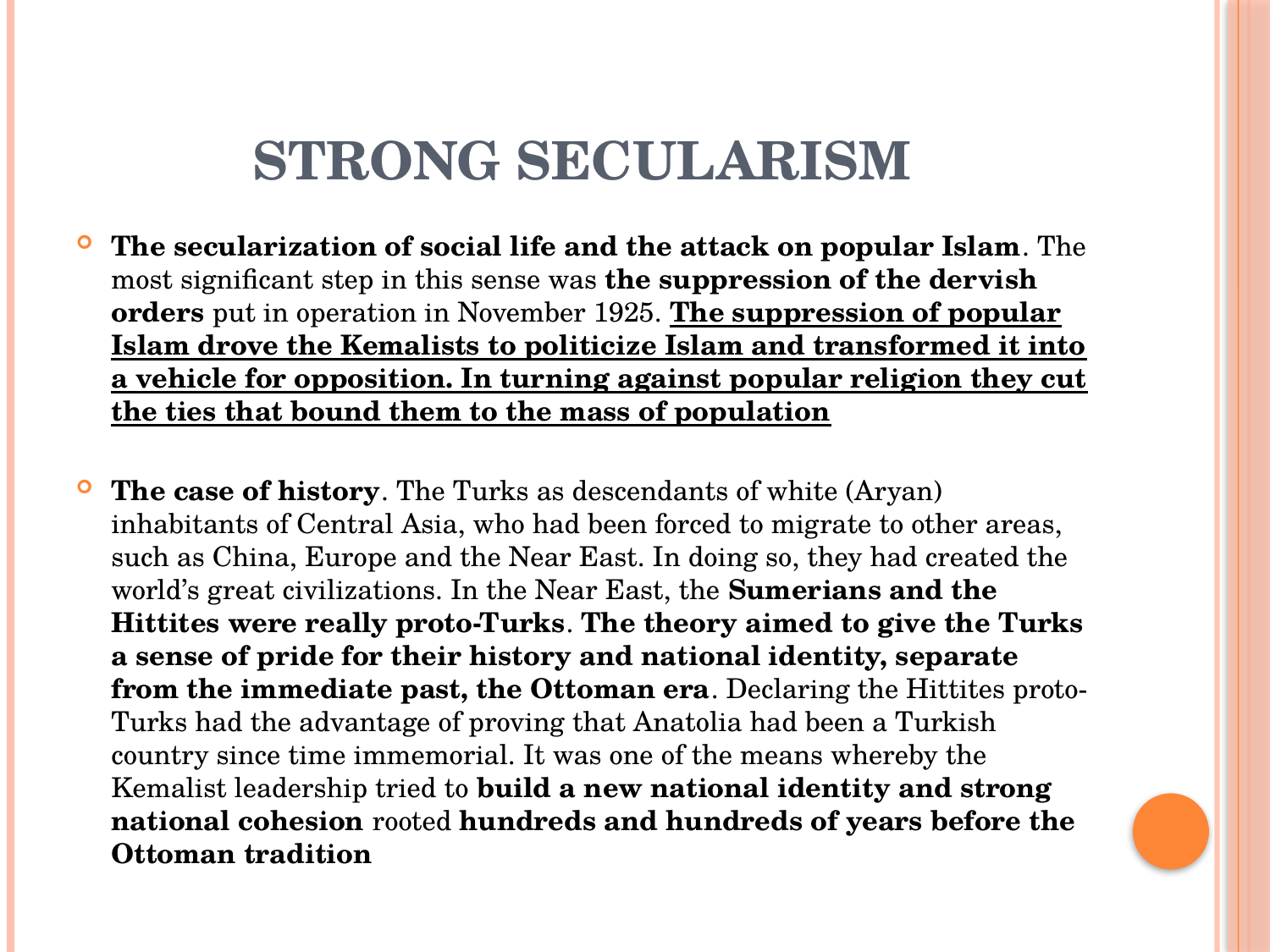

# STRONG SECULARISM
The secularization of social life and the attack on popular Islam. The most significant step in this sense was the suppression of the dervish orders put in operation in November 1925. The suppression of popular Islam drove the Kemalists to politicize Islam and transformed it into a vehicle for opposition. In turning against popular religion they cut the ties that bound them to the mass of population

The case of history. The Turks as descendants of white (Aryan) inhabitants of Central Asia, who had been forced to migrate to other areas, such as China, Europe and the Near East. In doing so, they had created the world’s great civilizations. In the Near East, the Sumerians and the Hittites were really proto-Turks. The theory aimed to give the Turks a sense of pride for their history and national identity, separate from the immediate past, the Ottoman era. Declaring the Hittites proto-Turks had the advantage of proving that Anatolia had been a Turkish country since time immemorial. It was one of the means whereby the Kemalist leadership tried to build a new national identity and strong national cohesion rooted hundreds and hundreds of years before the Ottoman tradition